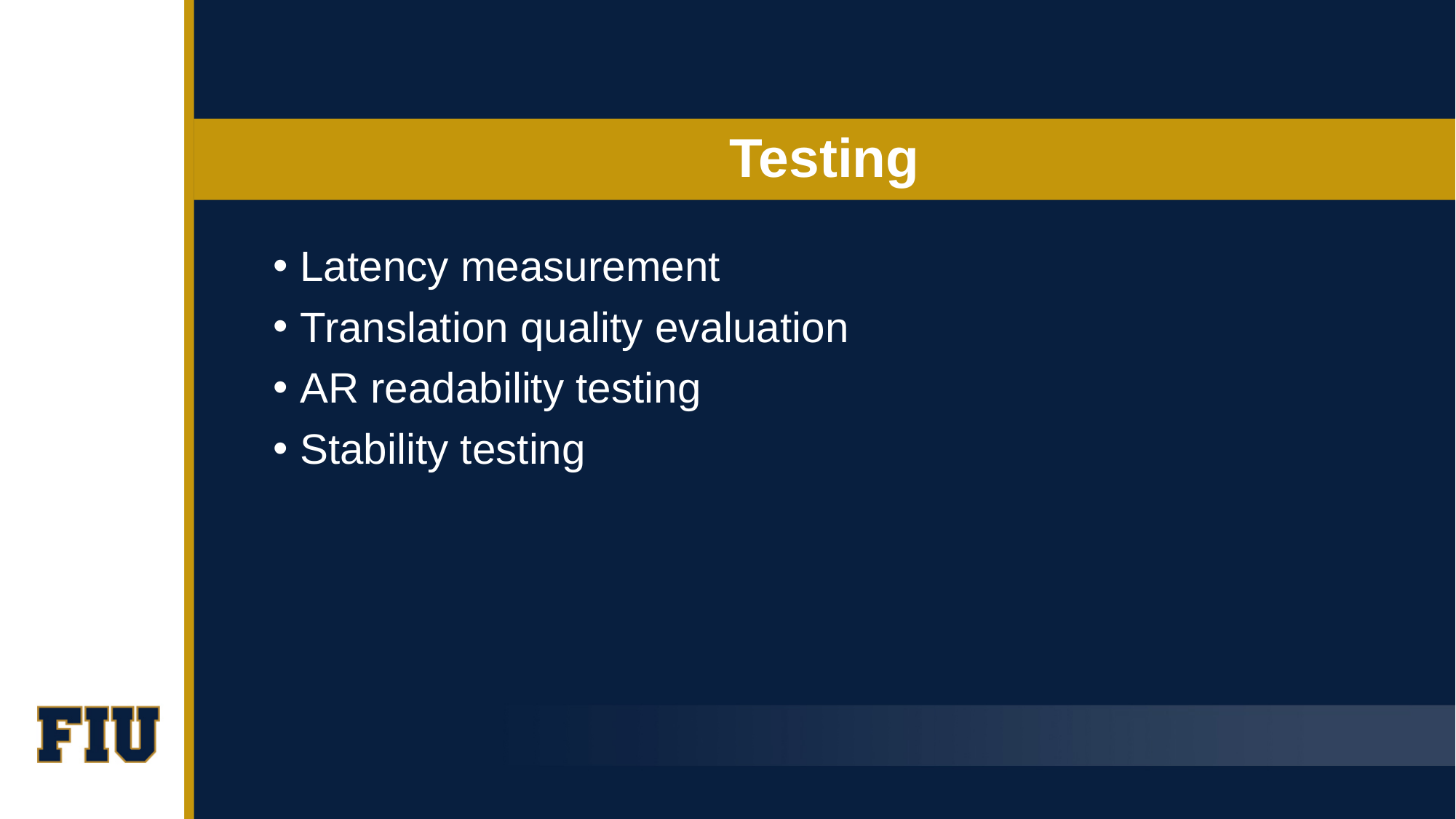

# Testing

Latency measurement
Translation quality evaluation
AR readability testing
Stability testing